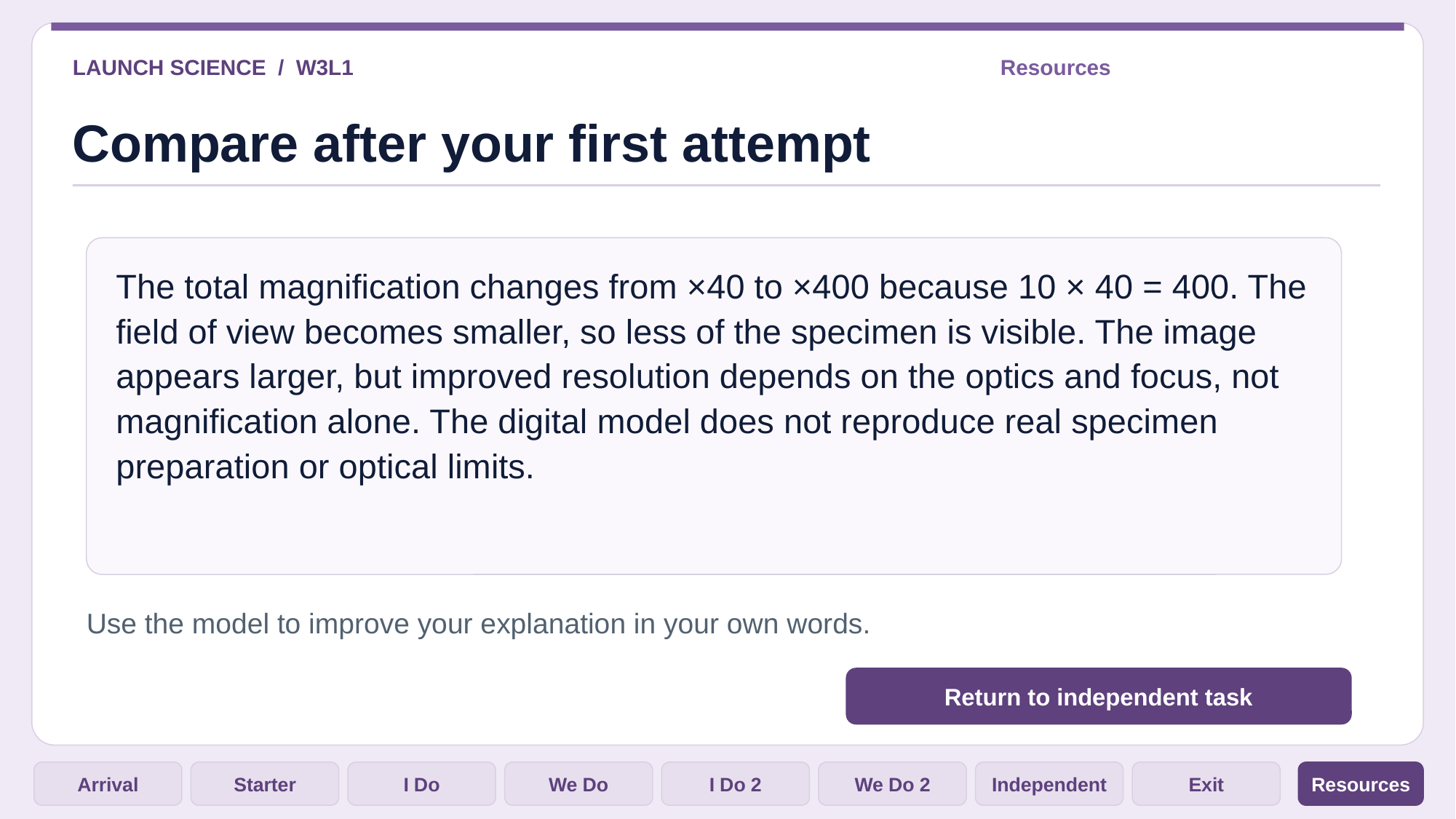

LAUNCH SCIENCE  /  W3L1
Resources
Compare after your first attempt

The total magnification changes from ×40 to ×400 because 10 × 40 = 400. The field of view becomes smaller, so less of the specimen is visible. The image appears larger, but improved resolution depends on the optics and focus, not magnification alone. The digital model does not reproduce real specimen preparation or optical limits.
Use the model to improve your explanation in your own words.
Return to independent task
Arrival
Starter
I Do
We Do
I Do 2
We Do 2
Independent
Exit
Resources